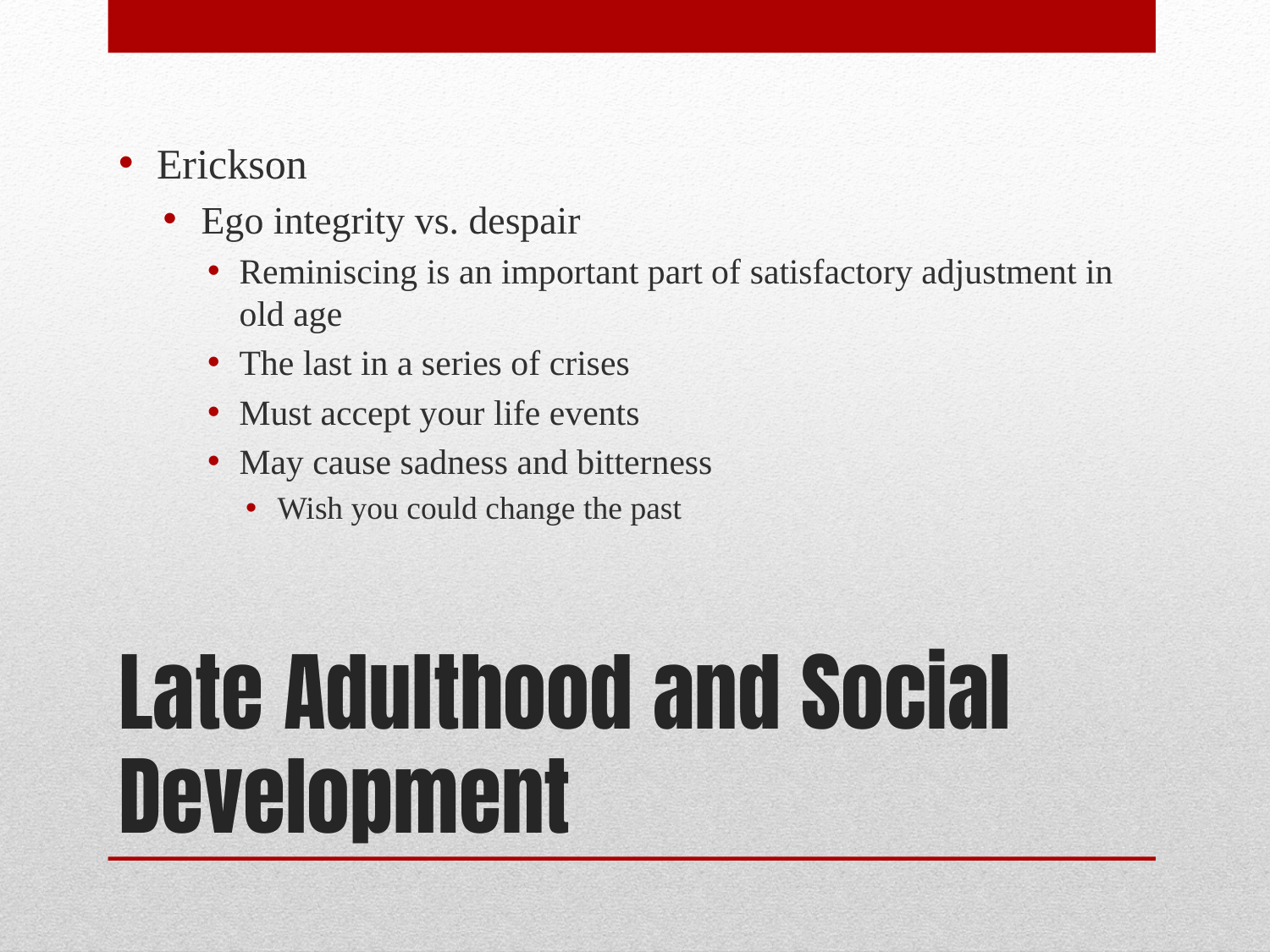

Erickson
Ego integrity vs. despair
Reminiscing is an important part of satisfactory adjustment in old age
The last in a series of crises
Must accept your life events
May cause sadness and bitterness
Wish you could change the past

# Late Adulthood and Social Development